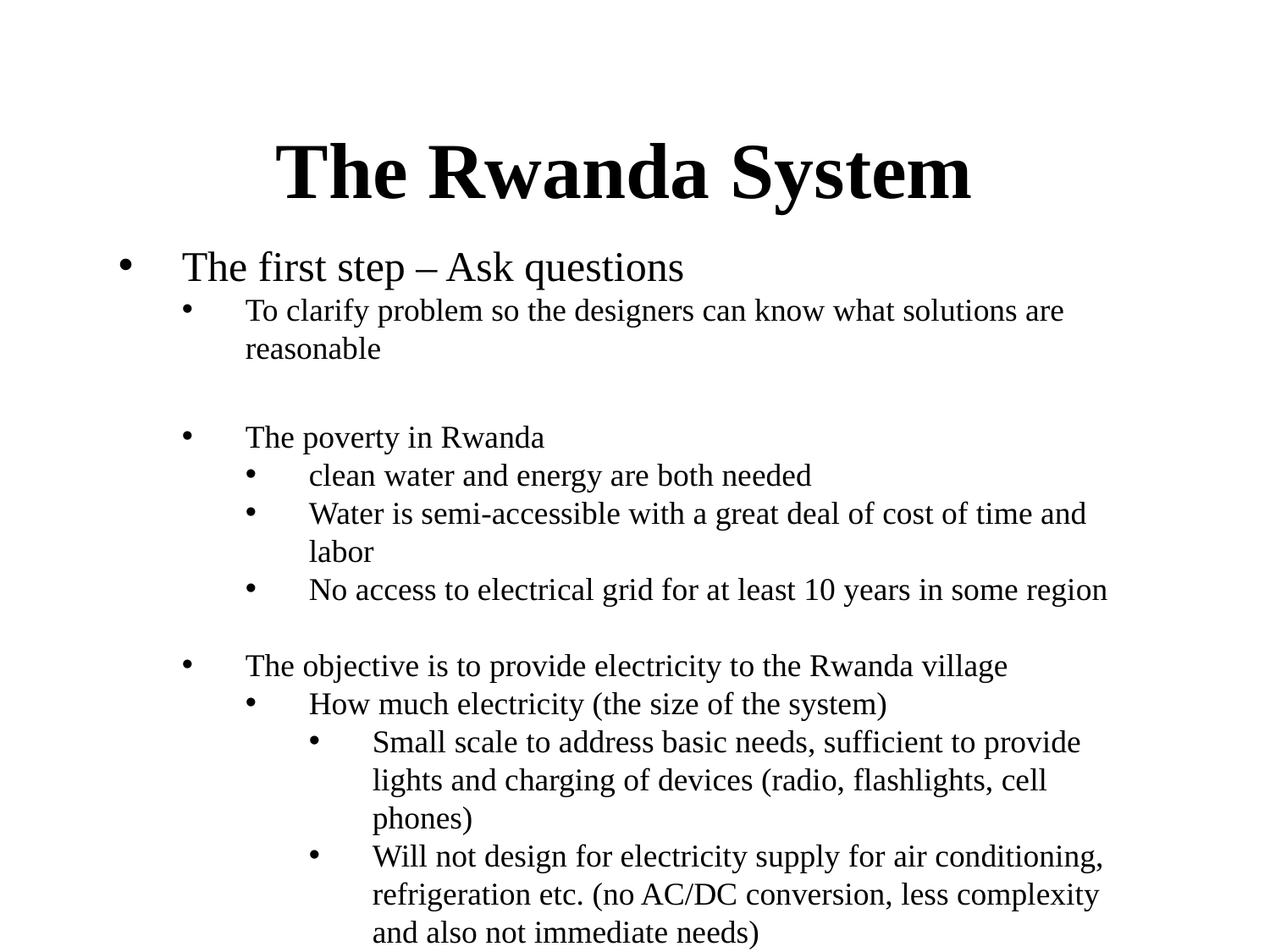

# The Rwanda System
The first step – Ask questions
To clarify problem so the designers can know what solutions are reasonable

The poverty in Rwanda
clean water and energy are both needed
Water is semi-accessible with a great deal of cost of time and labor
No access to electrical grid for at least 10 years in some region

The objective is to provide electricity to the Rwanda village
How much electricity (the size of the system)
Small scale to address basic needs, sufficient to provide lights and charging of devices (radio, flashlights, cell phones)
Will not design for electricity supply for air conditioning, refrigeration etc. (no AC/DC conversion, less complexity and also not immediate needs)